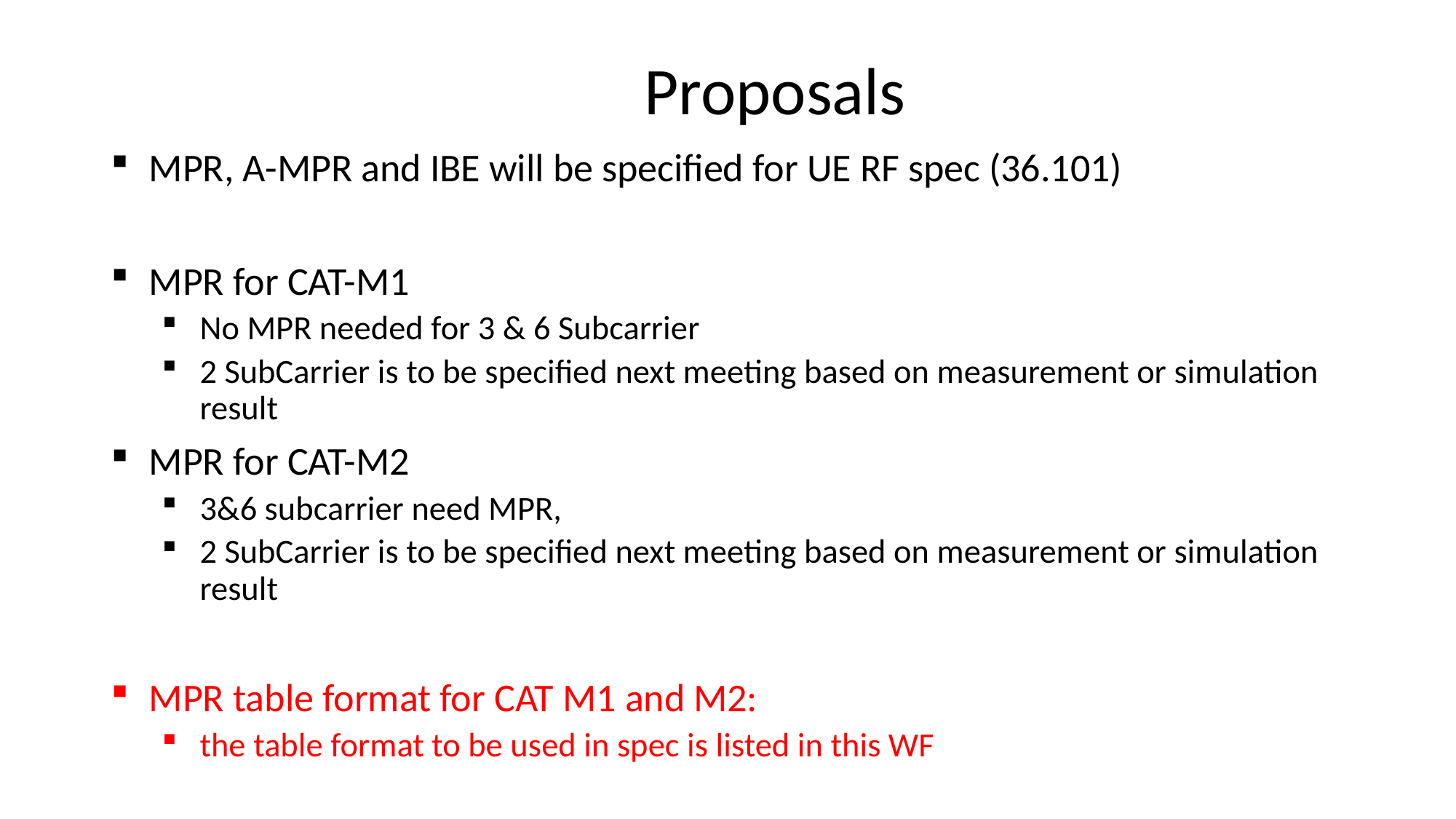

# Proposals
MPR, A-MPR and IBE will be specified for UE RF spec (36.101)

MPR for CAT-M1
No MPR needed for 3 & 6 Subcarrier
2 SubCarrier is to be specified next meeting based on measurement or simulation result
MPR for CAT-M2
3&6 subcarrier need MPR,
2 SubCarrier is to be specified next meeting based on measurement or simulation result

MPR table format for CAT M1 and M2:
the table format to be used in spec is listed in this WF